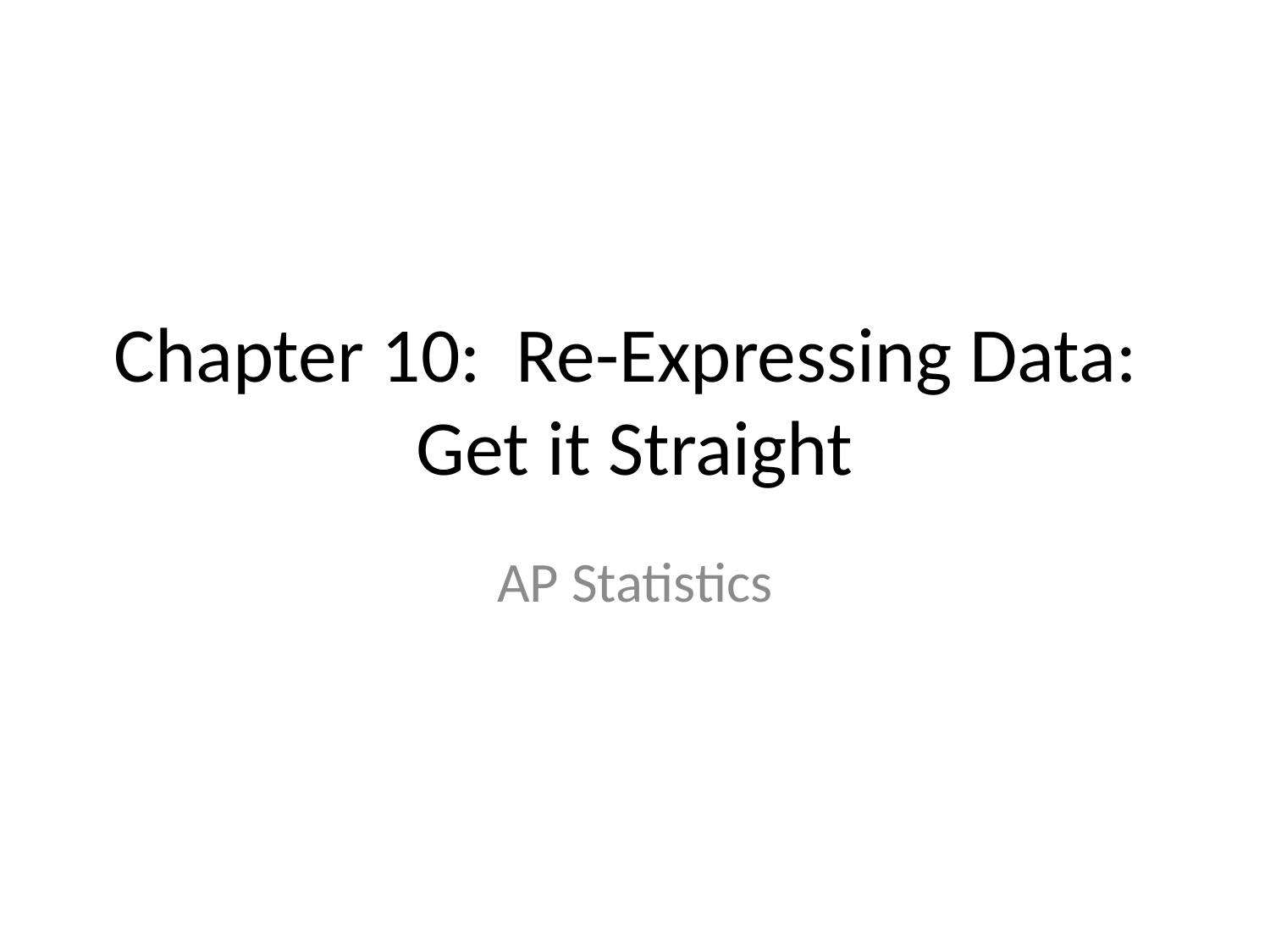

# Chapter 10:  Re-Expressing Data:  Get it Straight
AP Statistics